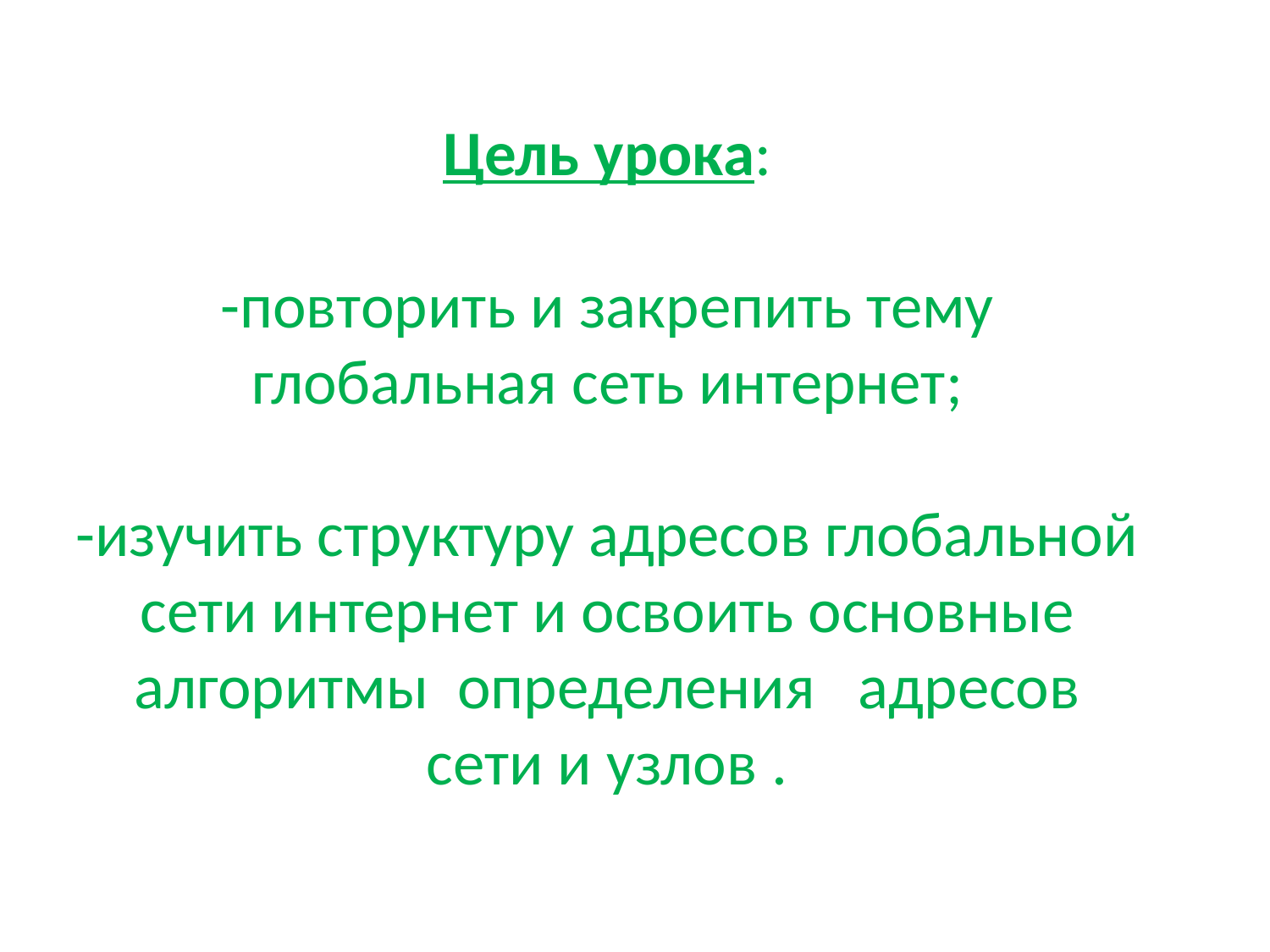

Цель урока:

-повторить и закрепить тему глобальная сеть интернет;

-изучить структуру адресов глобальной сети интернет и освоить основные алгоритмы  определения   адресов сети и узлов .